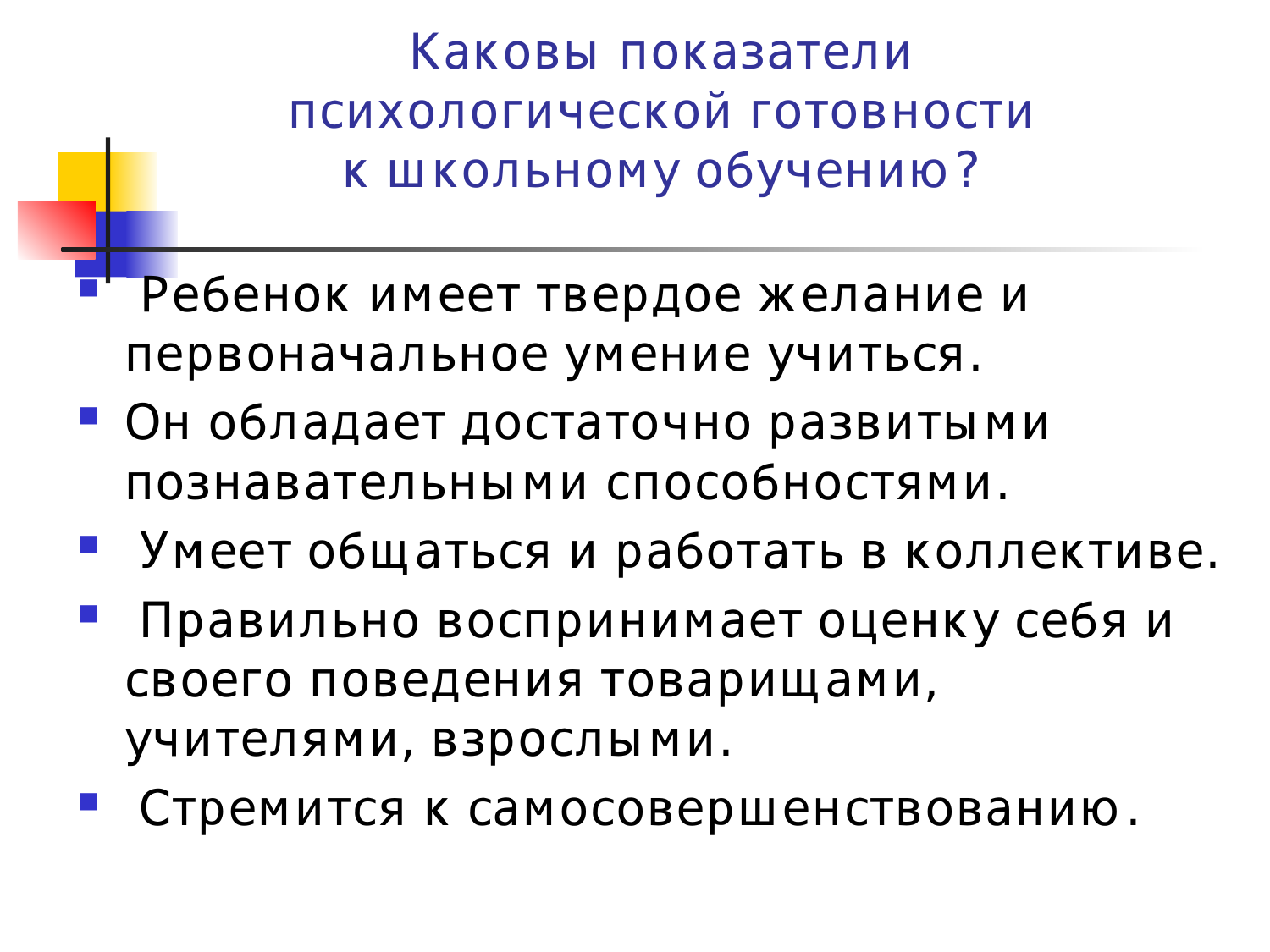

# Каковы показатели психологической готовности к школьному обучению?
 Ребенок имеет твердое желание и первоначальное умение учиться.
Он обладает достаточно развитыми познавательными способностями.
 Умеет общаться и работать в коллективе.
 Правильно воспринимает оценку себя и своего поведения товарищами, учителями, взрослыми.
 Стремится к самосовершенствованию.